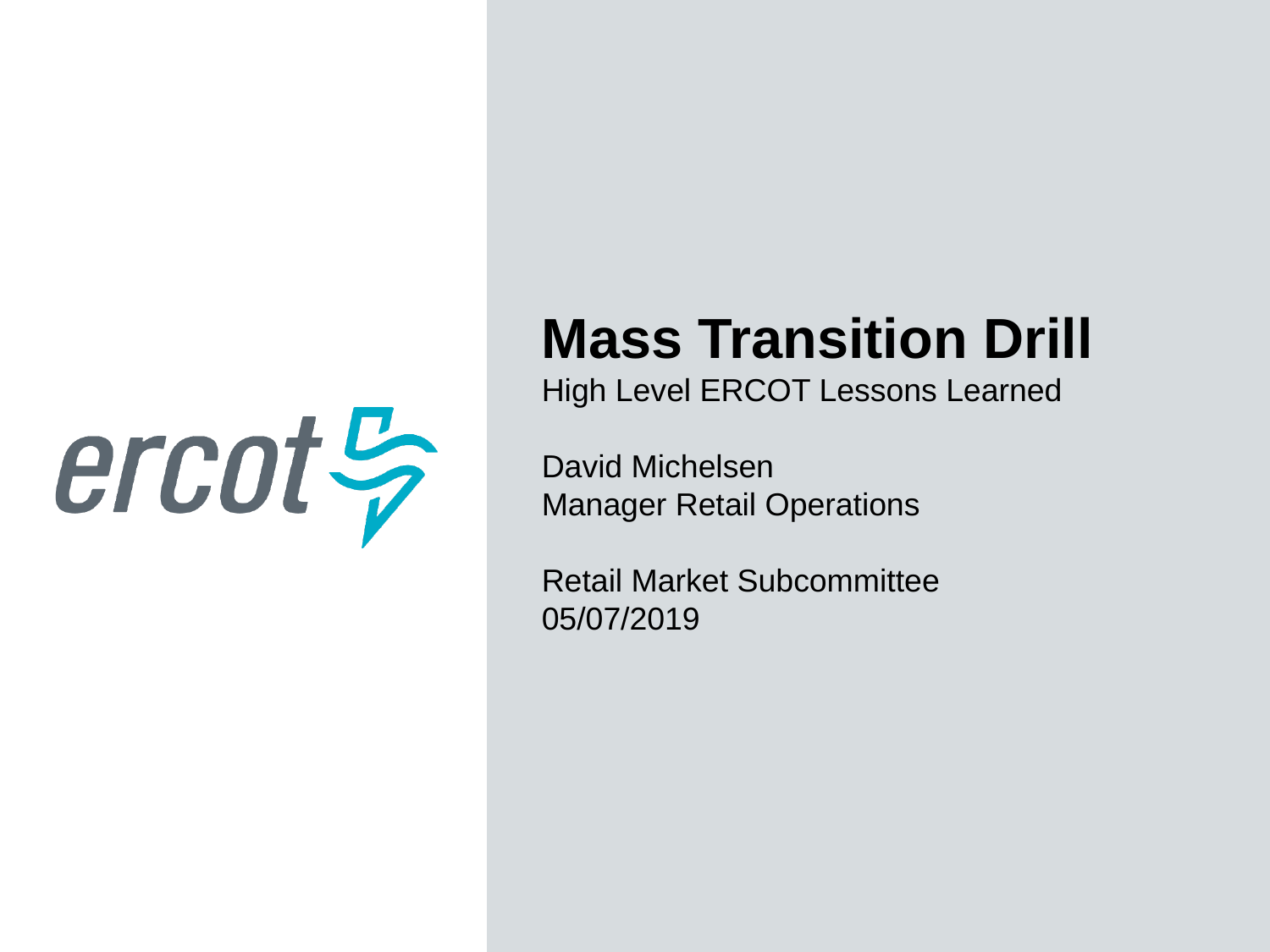

Mass Transition Drill
High Level ERCOT Lessons Learned

David Michelsen
Manager Retail Operations

Retail Market Subcommittee
05/07/2019